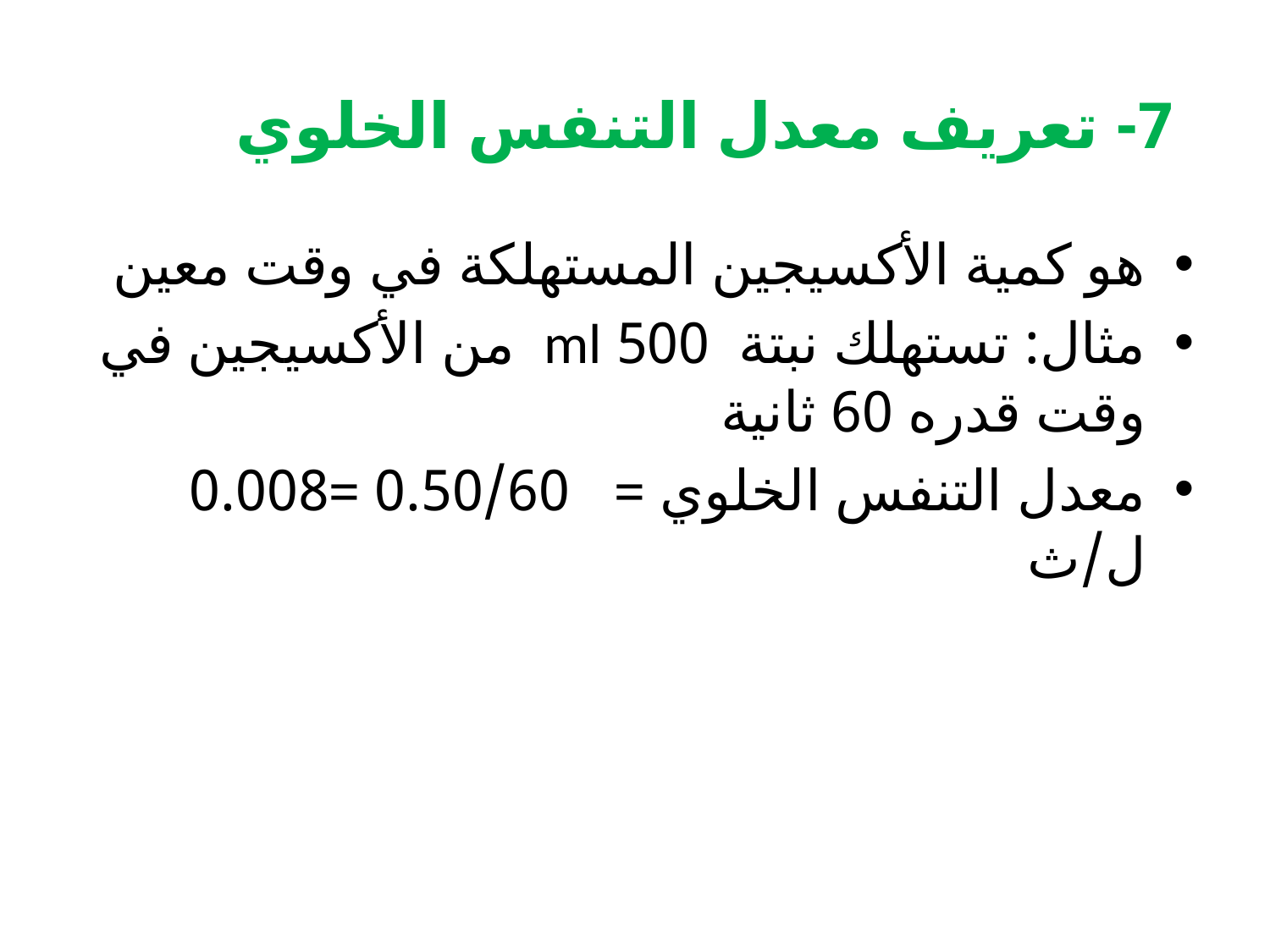

# 7- تعريف معدل التنفس الخلوي
هو كمية الأكسيجين المستهلكة في وقت معين
مثال: تستهلك نبتة  500 ml  من الأكسيجين في وقت قدره 60 ثانية
معدل التنفس الخلوي =   0.50/60 =0.008 ل/ث